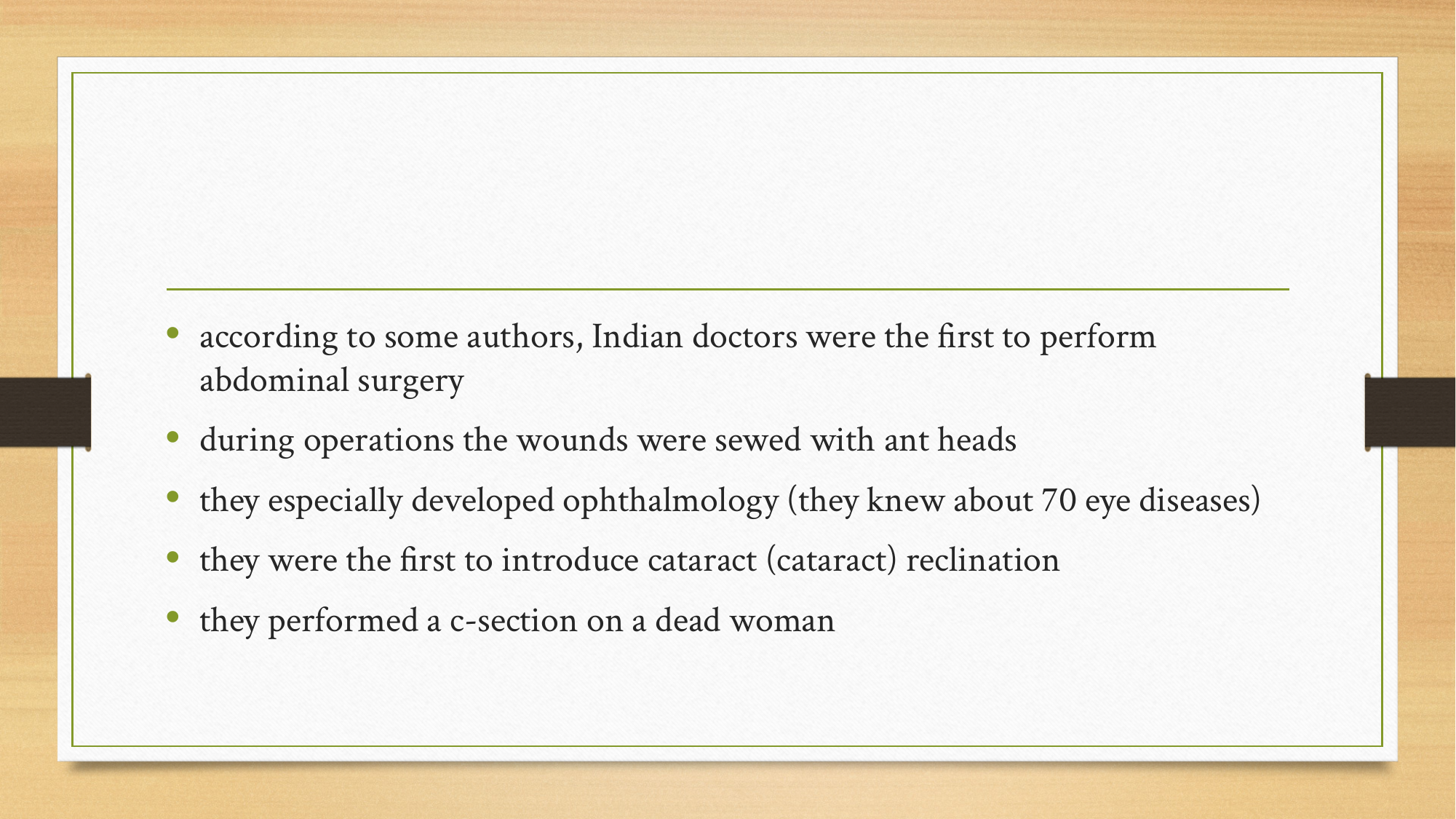

#
according to some authors, Indian doctors were the first to perform abdominal surgery
during operations the wounds were sewed with ant heads
they especially developed ophthalmology (they knew about 70 eye diseases)
they were the first to introduce cataract (cataract) reclination
they performed a c-section on a dead woman